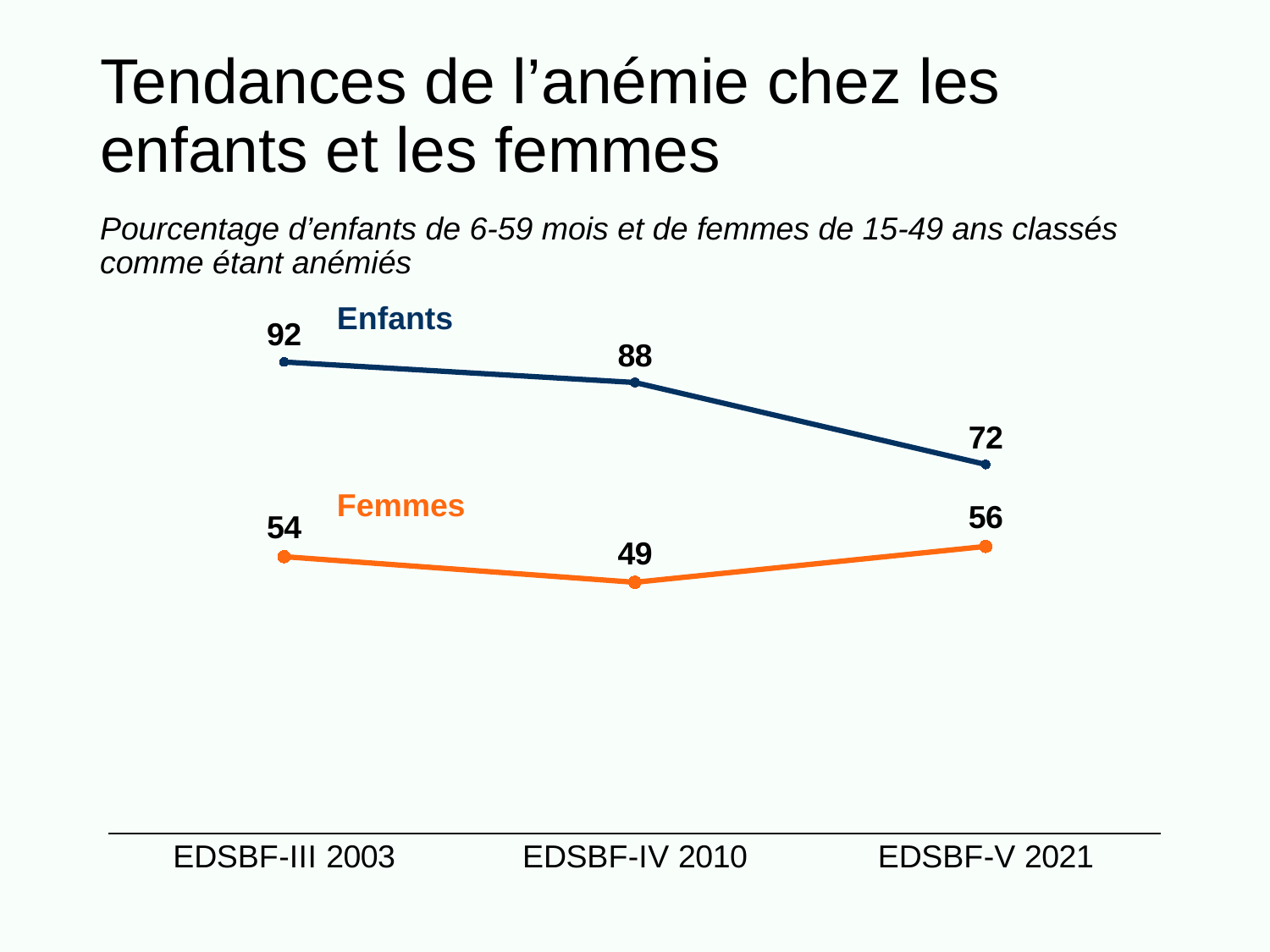

# Tendances de l’anémie chez les enfants et les femmes
Pourcentage d’enfants de 6-59 mois et de femmes de 15-49 ans classés comme étant anémiés

### Chart

| Category | Enfants | Femmes |
|---|---|---|
| EDSBF-III 2003 | 92.0 | 54.0 |
| EDSBF-IV 2010 | 88.0 | 49.0 |
| EDSBF-V 2021 | 72.0 | 56.0 |
Enfants
Femmes